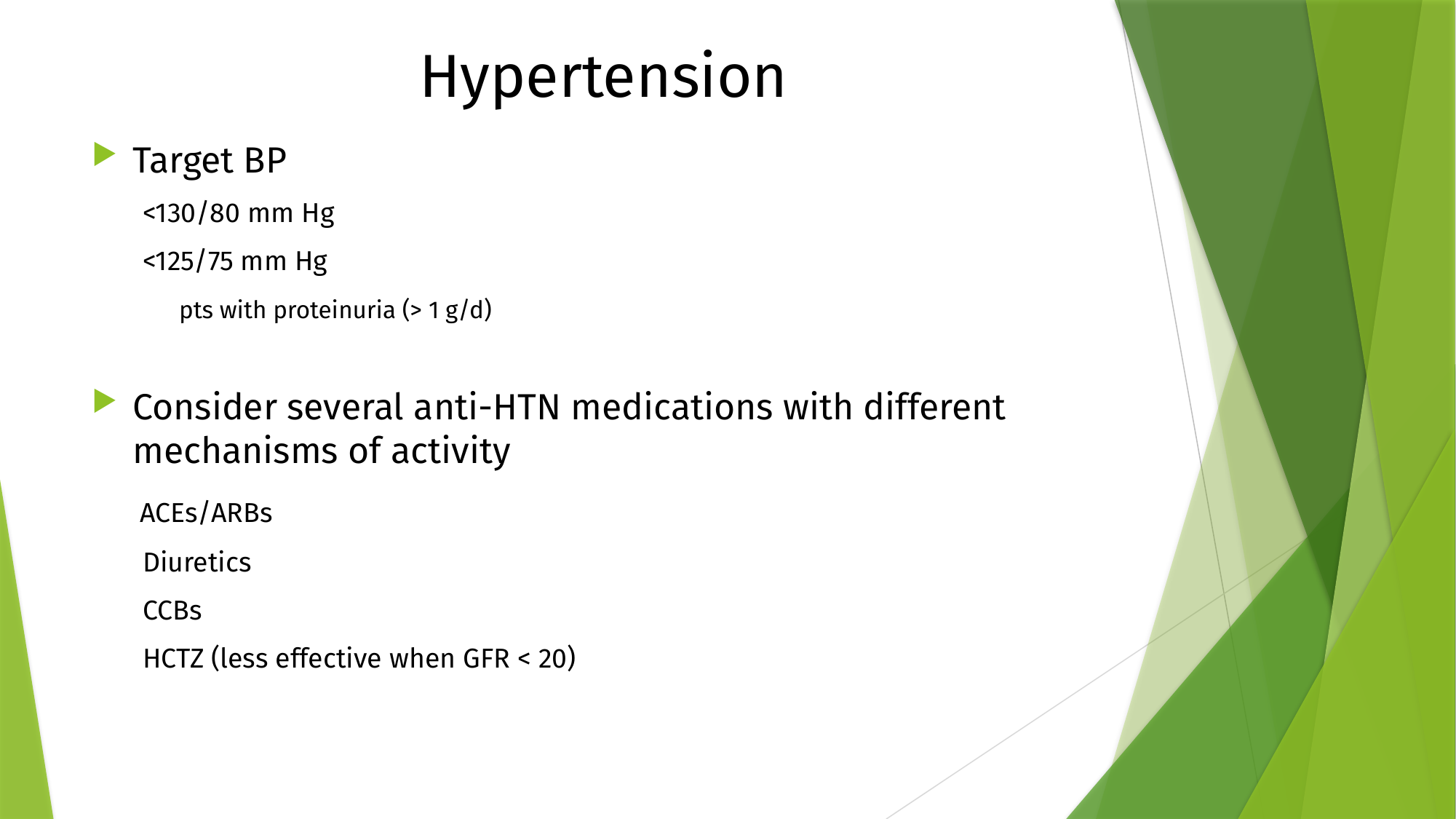

# Hypertension
Target BP
       <130/80 mm Hg
       <125/75 mm Hg
            pts with proteinuria (> 1 g/d)

Consider several anti-HTN medications with different mechanisms of activity
     ACEs/ARBs
       Diuretics
       CCBs
       HCTZ (less effective when GFR < 20)